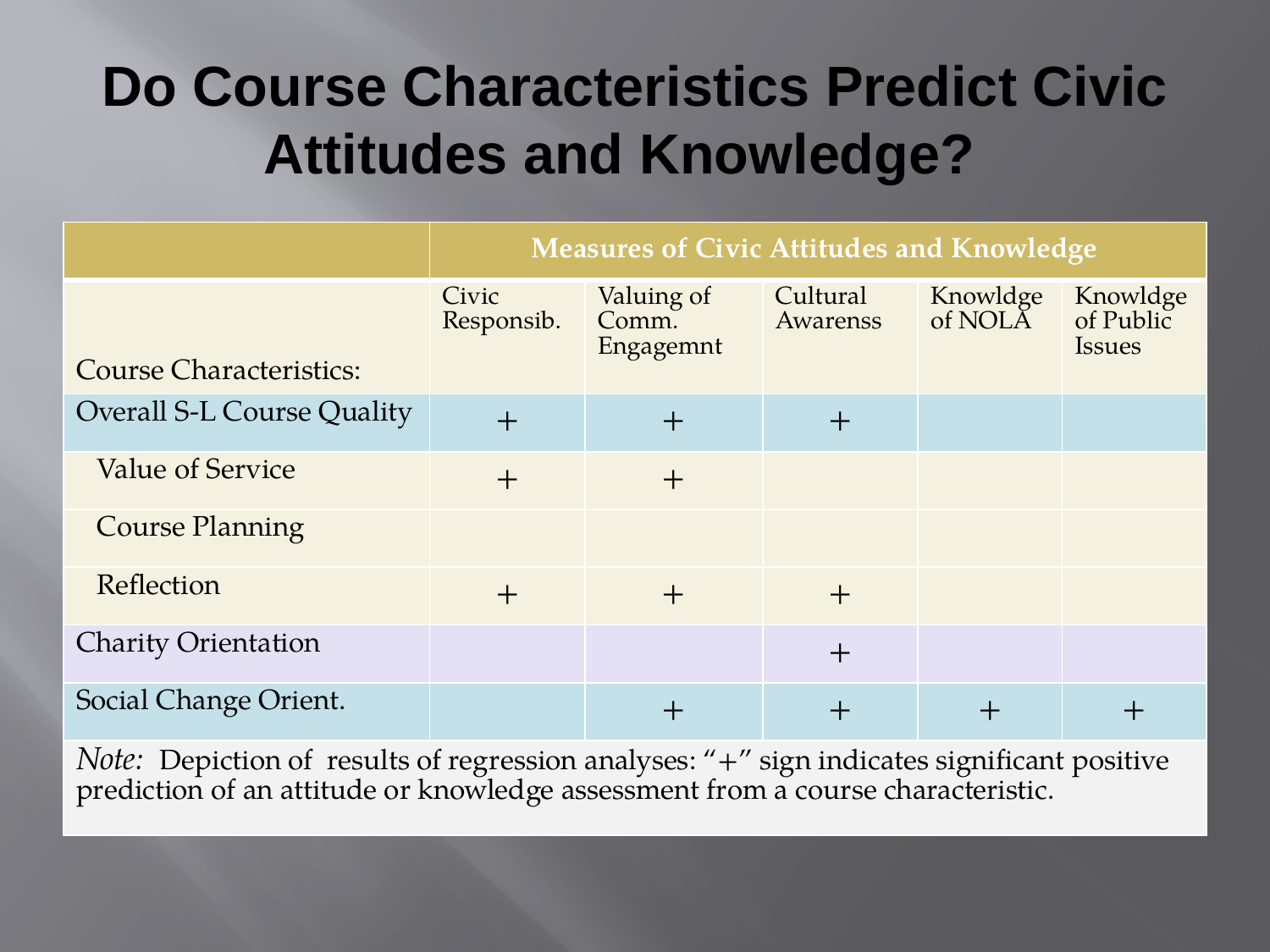

# Do Course Characteristics Predict Civic Attitudes and Knowledge?
|  | Measures of Civic Attitudes and Knowledge |  |  |  |  |
| --- | --- | --- | --- | --- | --- |
| Course Characteristics: | Civic Responsib. | Valuing of Comm. Engagemnt | Cultural Awarenss | Knowldge of NOLA | Knowldge of Public Issues |
| Overall S-L Course Quality | + | + | + |  |  |
| Value of Service | + | + |  |  |  |
| Course Planning |  |  |  |  |  |
| Reflection | + | + | + |  |  |
| Charity Orientation |  |  | + |  |  |
| Social Change Orient. |  | + | + | + | + |
| Note: Depiction of results of regression analyses: “+” sign indicates significant positive prediction of an attitude or knowledge assessment from a course characteristic. |  |  |  |  |  |